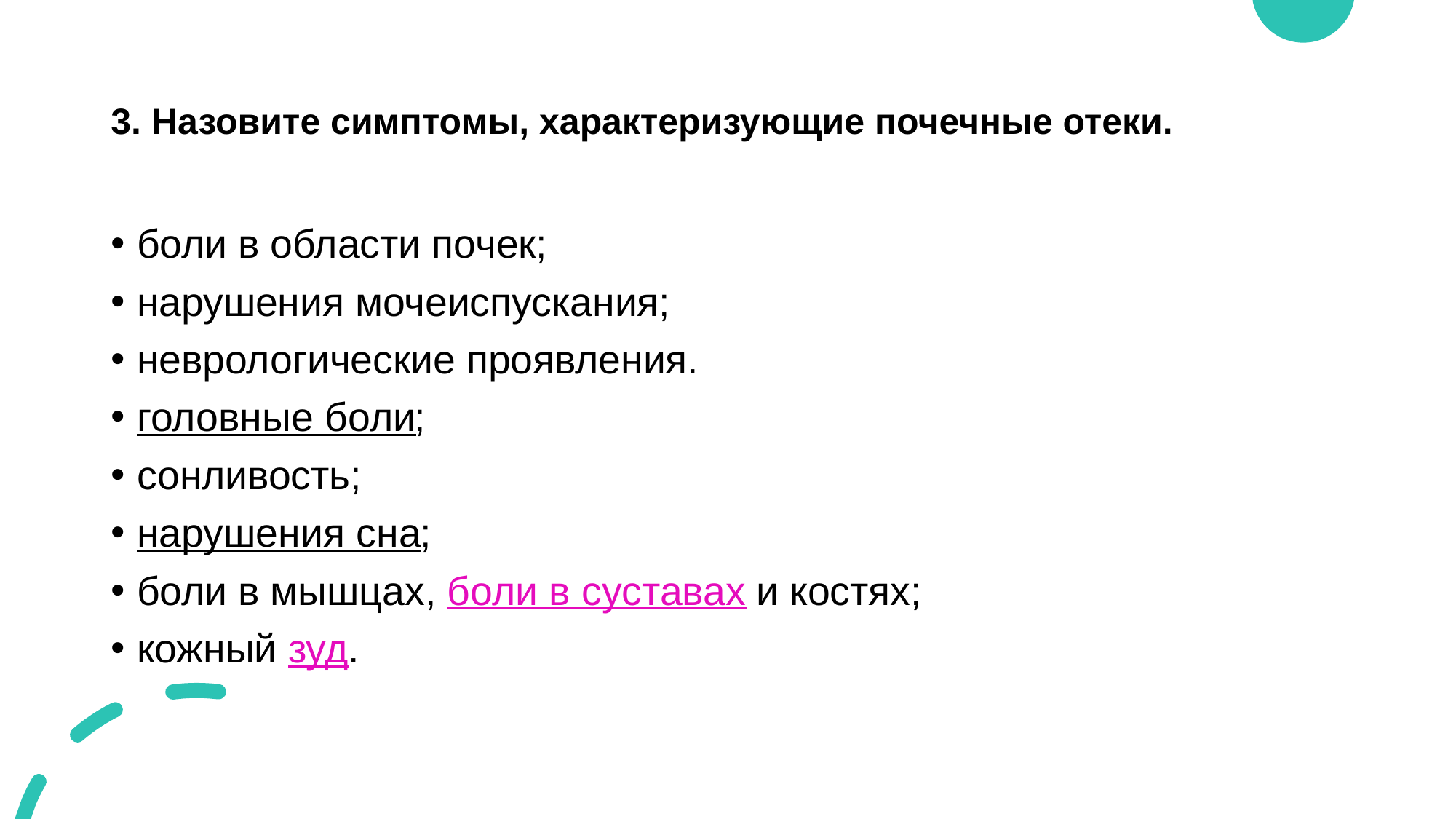

# 3. Назовите симптомы, характеризующие почечные отеки.
боли в области почек;
нарушения мочеиспускания;
неврологические проявления.
головные боли;
сонливость;
нарушения сна;
боли в мышцах, боли в суставах и костях;
кожный зуд.